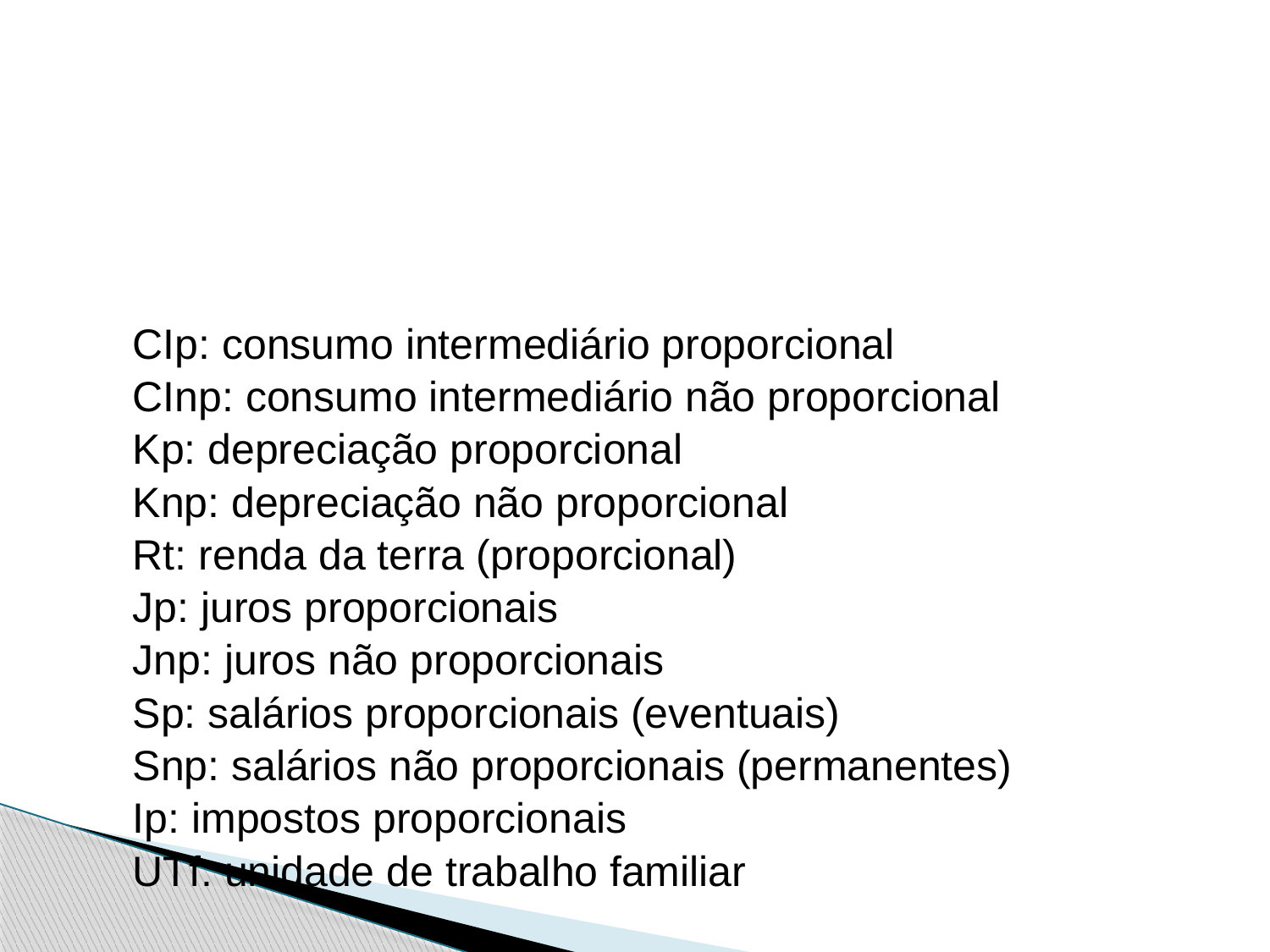

#
CIp: consumo intermediário proporcional
CInp: consumo intermediário não proporcional
Kp: depreciação proporcional
Knp: depreciação não proporcional
Rt: renda da terra (proporcional)
Jp: juros proporcionais
Jnp: juros não proporcionais
Sp: salários proporcionais (eventuais)
Snp: salários não proporcionais (permanentes)
Ip: impostos proporcionais
UTf: unidade de trabalho familiar